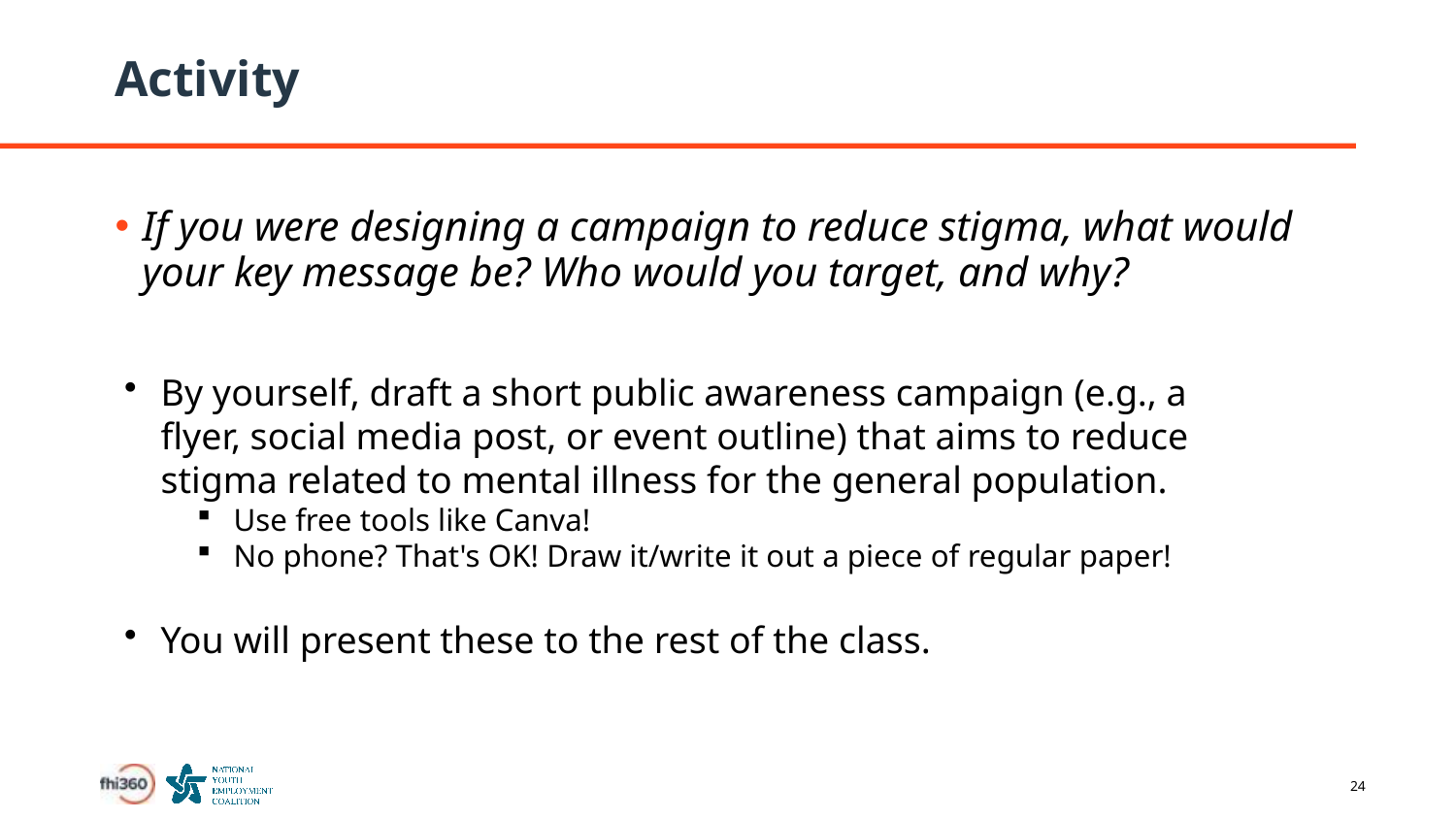

# Activity
If you were designing a campaign to reduce stigma, what would your key message be? Who would you target, and why?
By yourself, draft a short public awareness campaign (e.g., a flyer, social media post, or event outline) that aims to reduce stigma related to mental illness for the general population. ​
Use free tools like Canva!​
No phone? That's OK! Draw it/write it out a piece of regular paper!​

You will present these to the rest of the class.